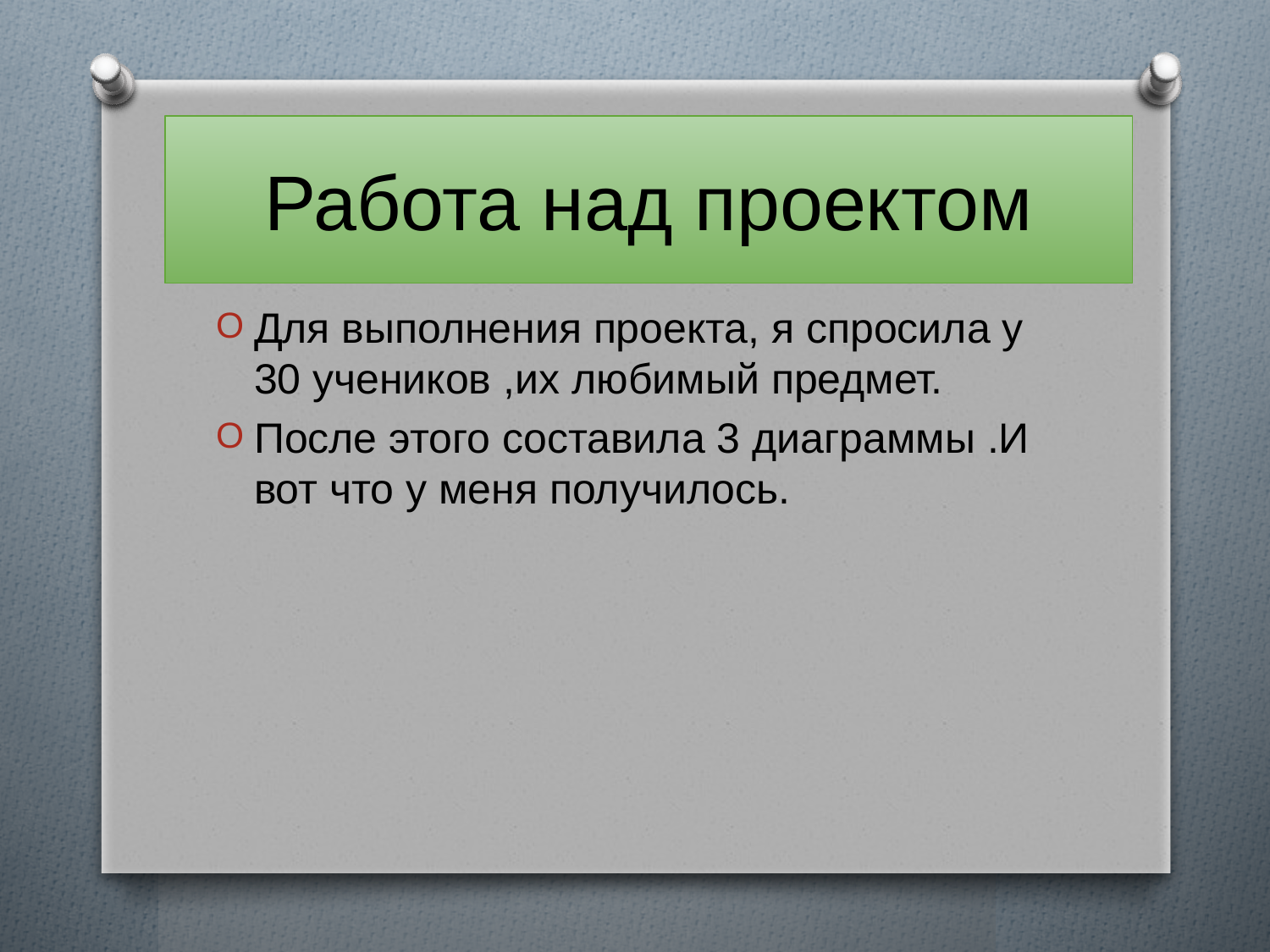

# Работа над проектом
Для выполнения проекта, я спросила у 30 учеников ,их любимый предмет.
После этого составила 3 диаграммы .И вот что у меня получилось.